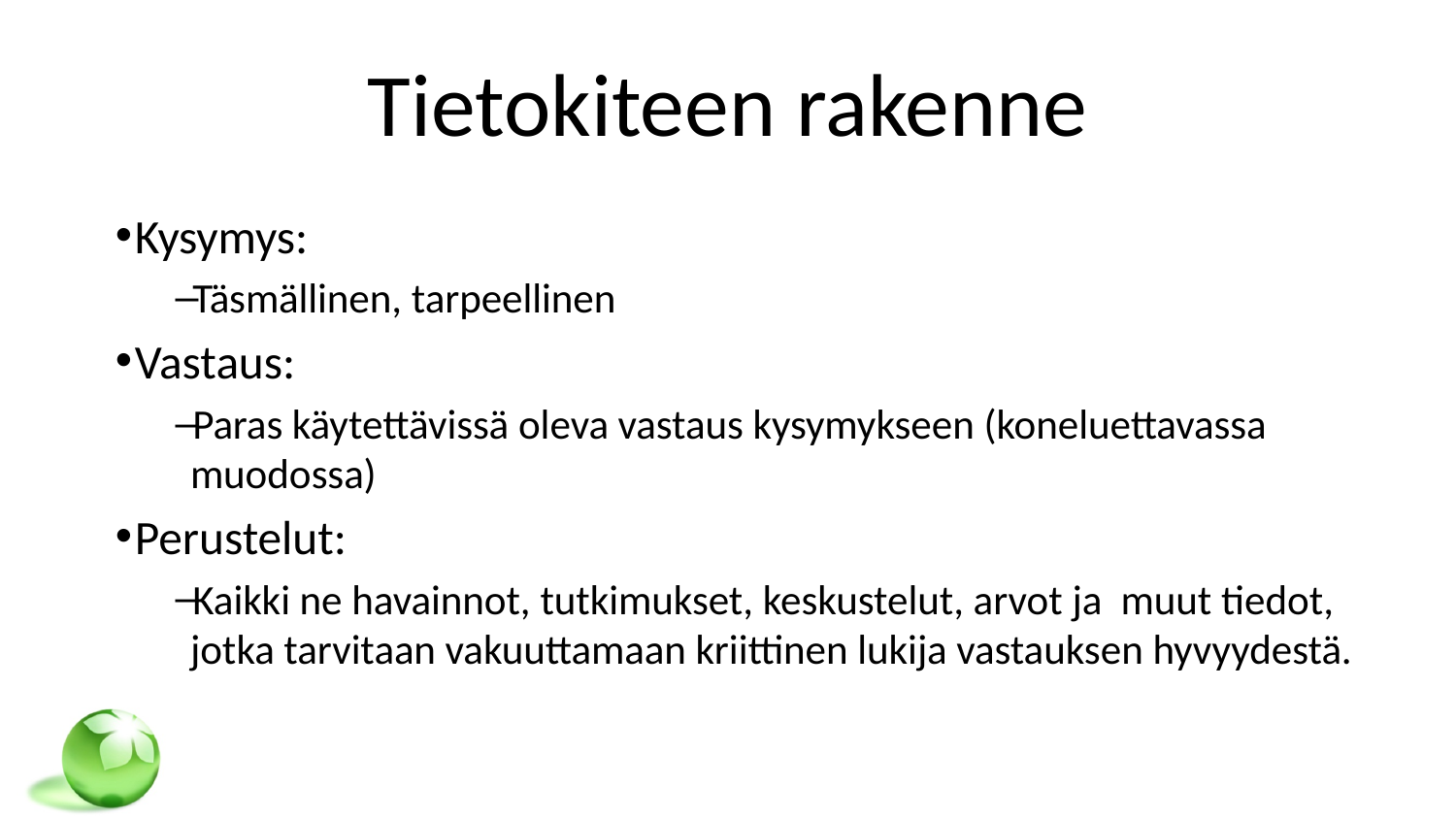

# Tietokiteen rakenne
Kysymys:
Täsmällinen, tarpeellinen
Vastaus:
Paras käytettävissä oleva vastaus kysymykseen (koneluettavassa muodossa)
Perustelut:
Kaikki ne havainnot, tutkimukset, keskustelut, arvot ja  muut tiedot, jotka tarvitaan vakuuttamaan kriittinen lukija vastauksen hyvyydestä.